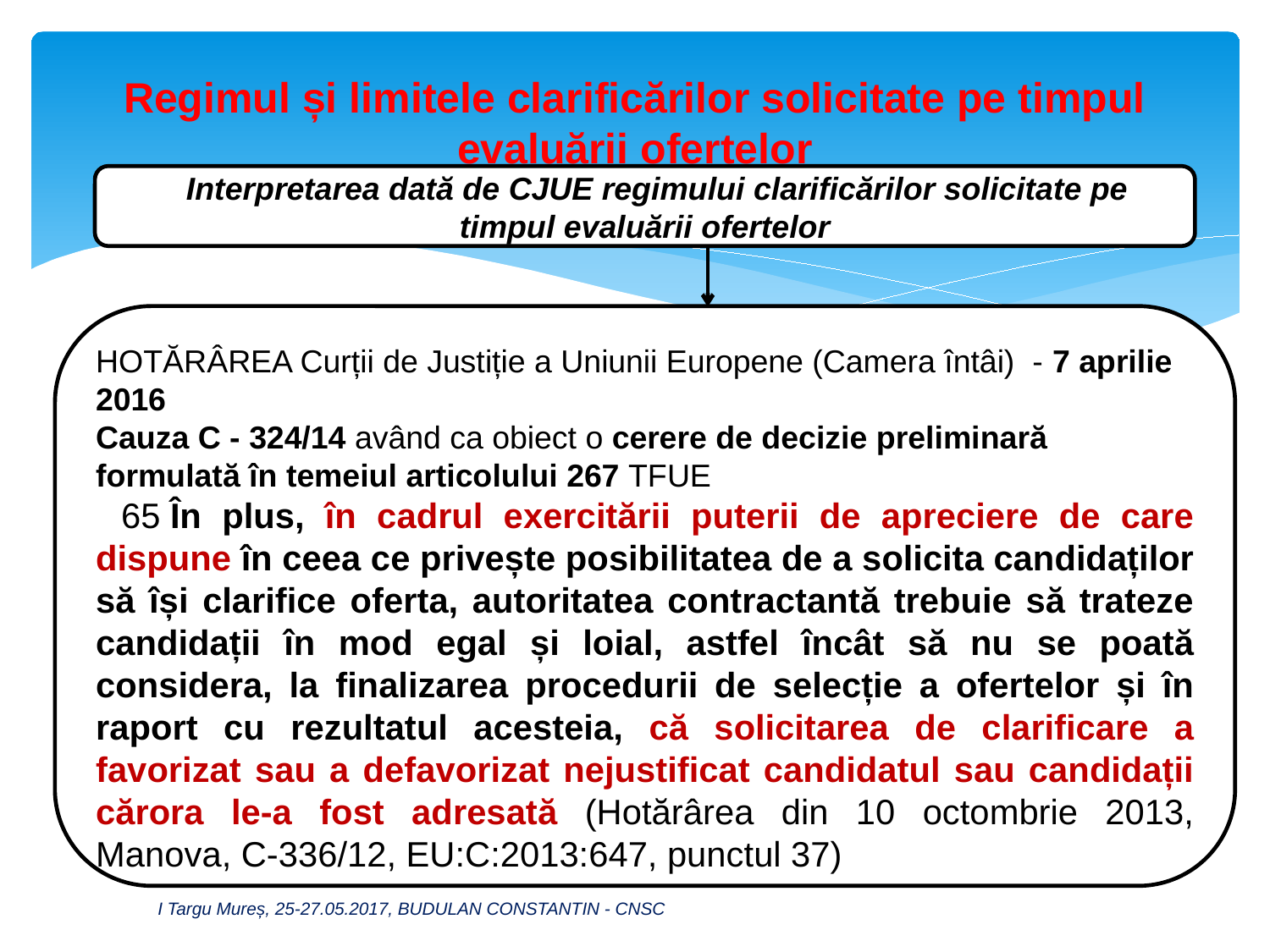

# Regimul și limitele clarificărilor solicitate pe timpul evaluării ofertelor
Interpretarea dată de CJUE regimului clarificărilor solicitate pe timpul evaluării ofertelor
HOTĂRÂREA Curții de Justiție a Uniunii Europene (Camera întâi)  - 7 aprilie 2016
Cauza C - 324/14 având ca obiect o cerere de decizie preliminară formulată în temeiul articolului 267 TFUE
65 În plus, în cadrul exercitării puterii de apreciere de care dispune în ceea ce privește posibilitatea de a solicita candidaților să își clarifice oferta, autoritatea contractantă trebuie să trateze candidații în mod egal și loial, astfel încât să nu se poată considera, la finalizarea procedurii de selecție a ofertelor și în raport cu rezultatul acesteia, că solicitarea de clarificare a favorizat sau a defavorizat nejustificat candidatul sau candidații cărora le‑a fost adresată (Hotărârea din 10 octombrie 2013, Manova, C‑336/12, EU:C:2013:647, punctul 37)

I Targu Mureș, 25-27.05.2017, BUDULAN CONSTANTIN - CNSC